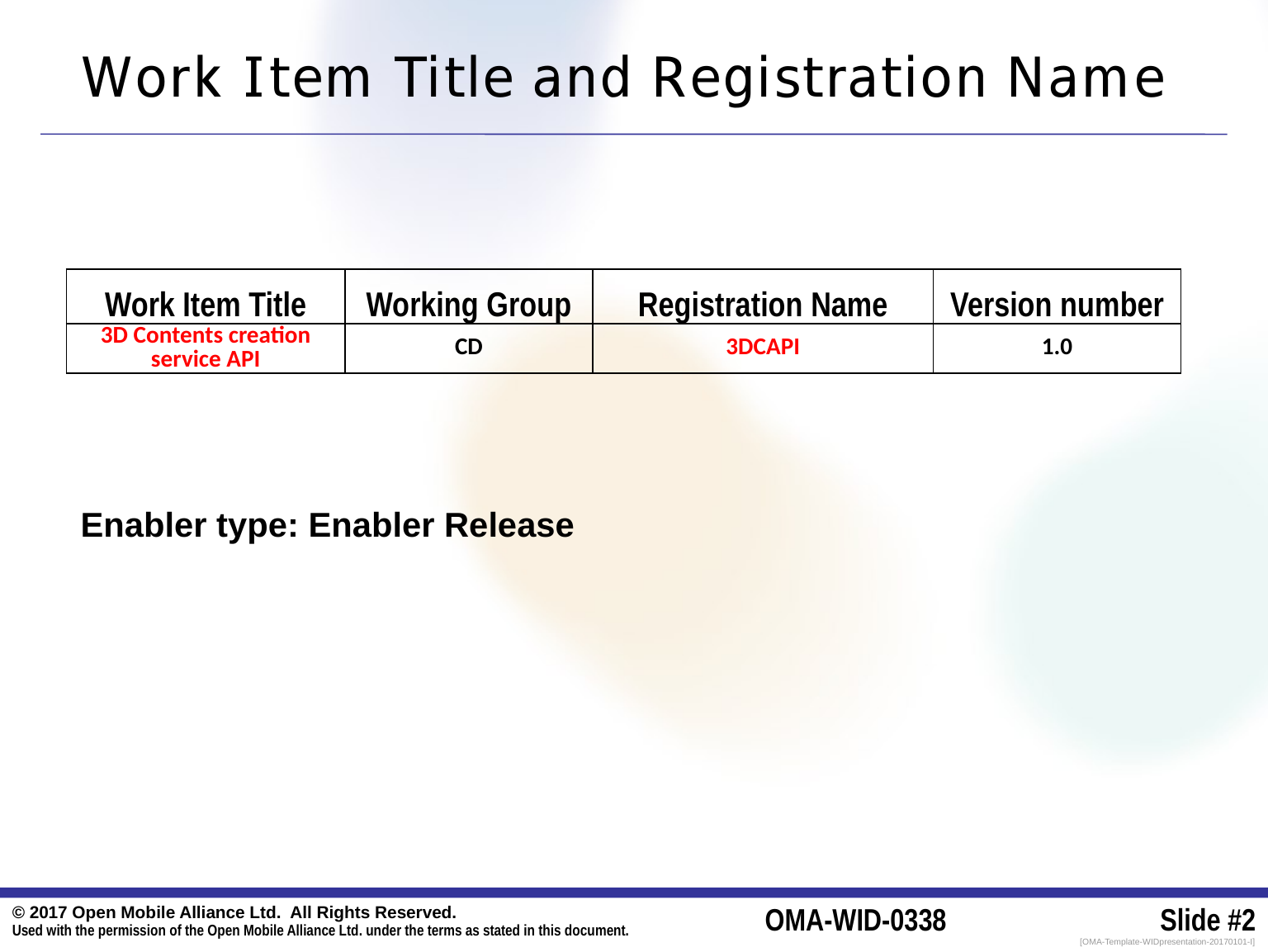

# Work Item Title and Registration Name
| Work Item Title | Working Group | Registration Name | Version number |
| --- | --- | --- | --- |
| 3D Contents creation service API | CD | 3DCAPI | 1.0 |
Enabler type: Enabler Release